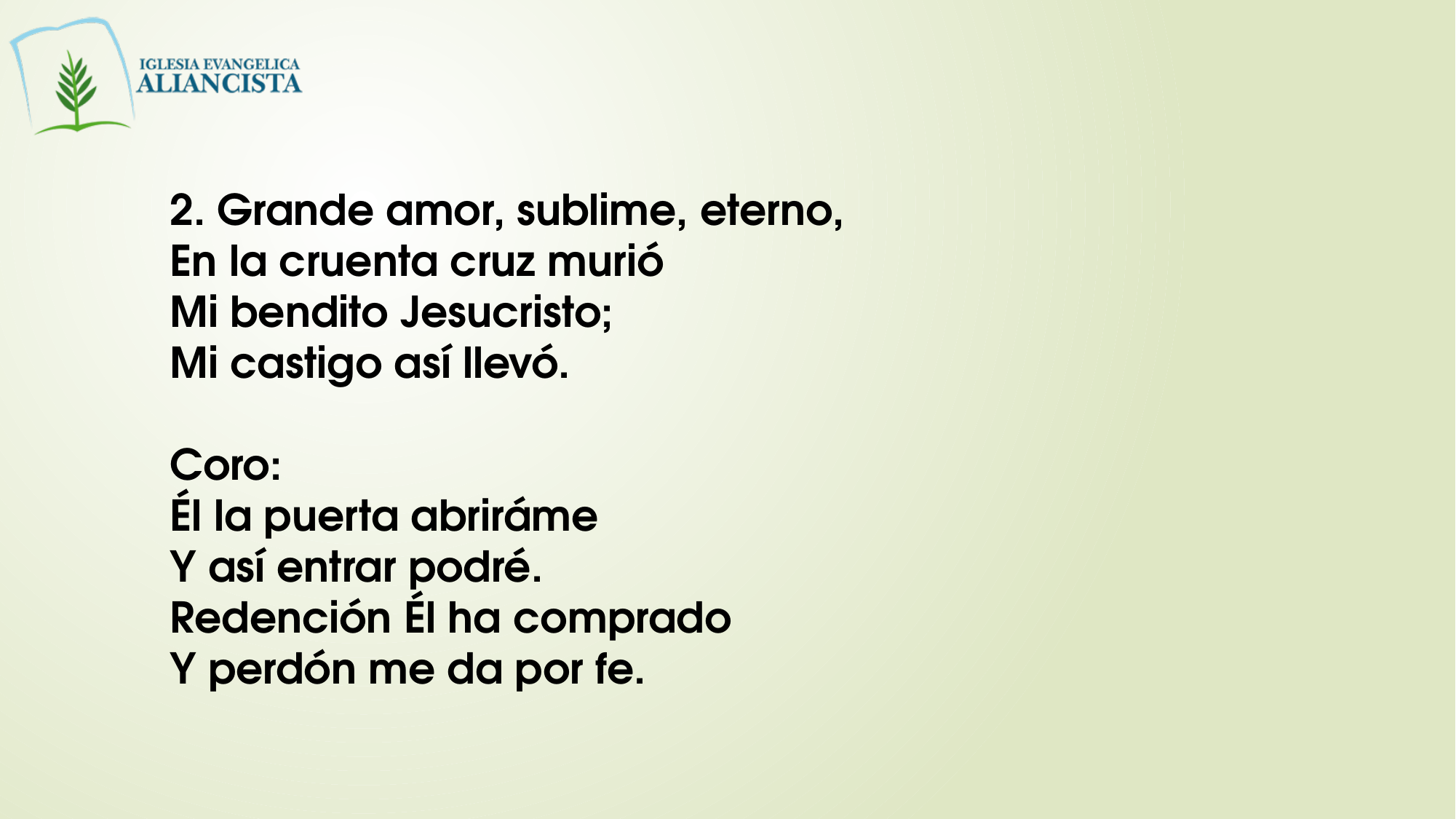

2. Grande amor, sublime, eterno,
En la cruenta cruz murió
Mi bendito Jesucristo;
Mi castigo así llevó.

Coro:
Él la puerta abriráme
Y así entrar podré.
Redención Él ha comprado
Y perdón me da por fe.